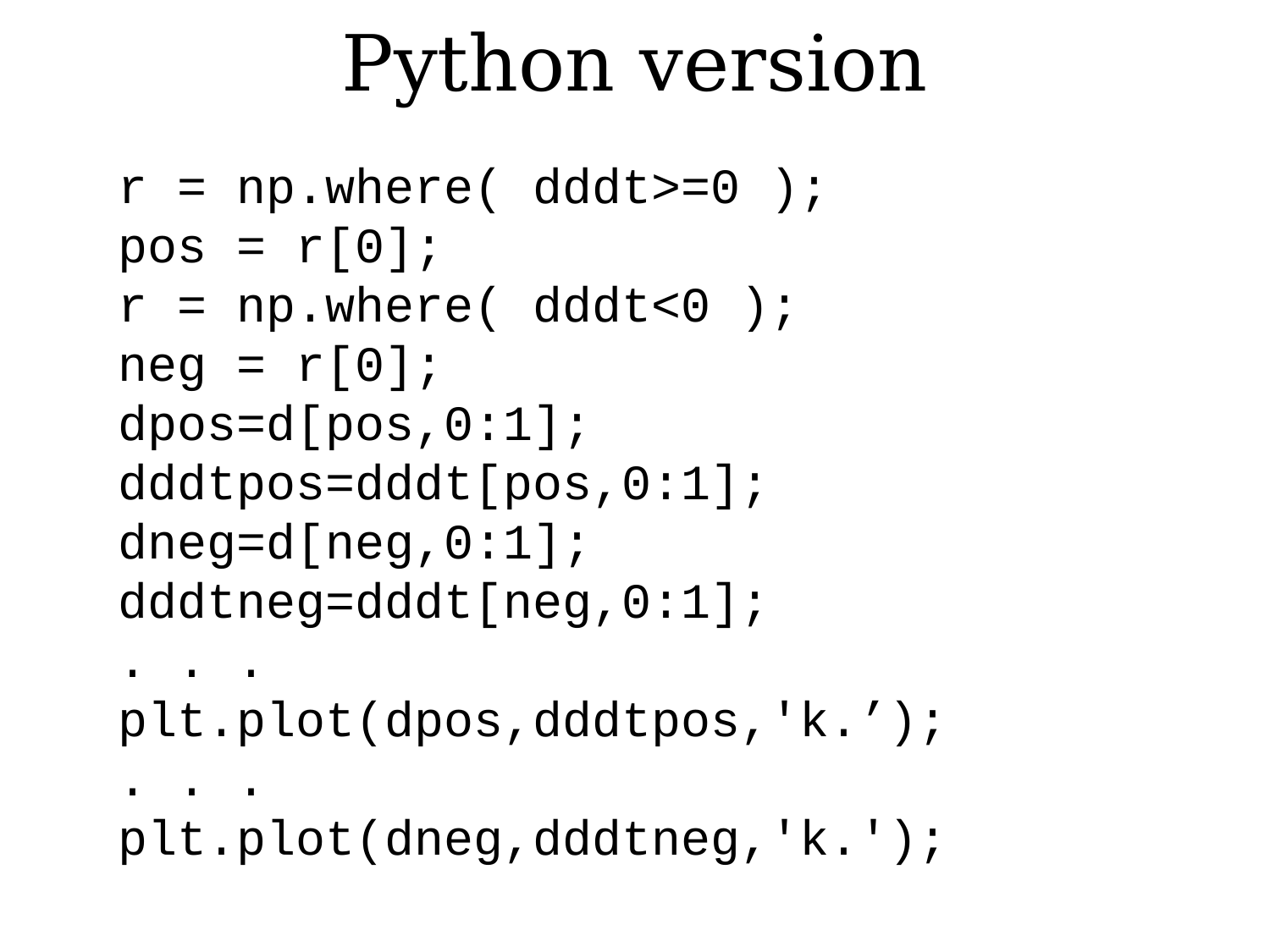

# Python version
r = np.where( dddt>=0 );
pos = r[0];
r = np.where( dddt<0 );
neg = r[0];
dpos=d[pos,0:1];
dddtpos=dddt[pos,0:1];
dneg=d[neg,0:1];
dddtneg=dddt[neg,0:1];
. . .
plt.plot(dpos,dddtpos,'k.’);
. . .
plt.plot(dneg,dddtneg,'k.');